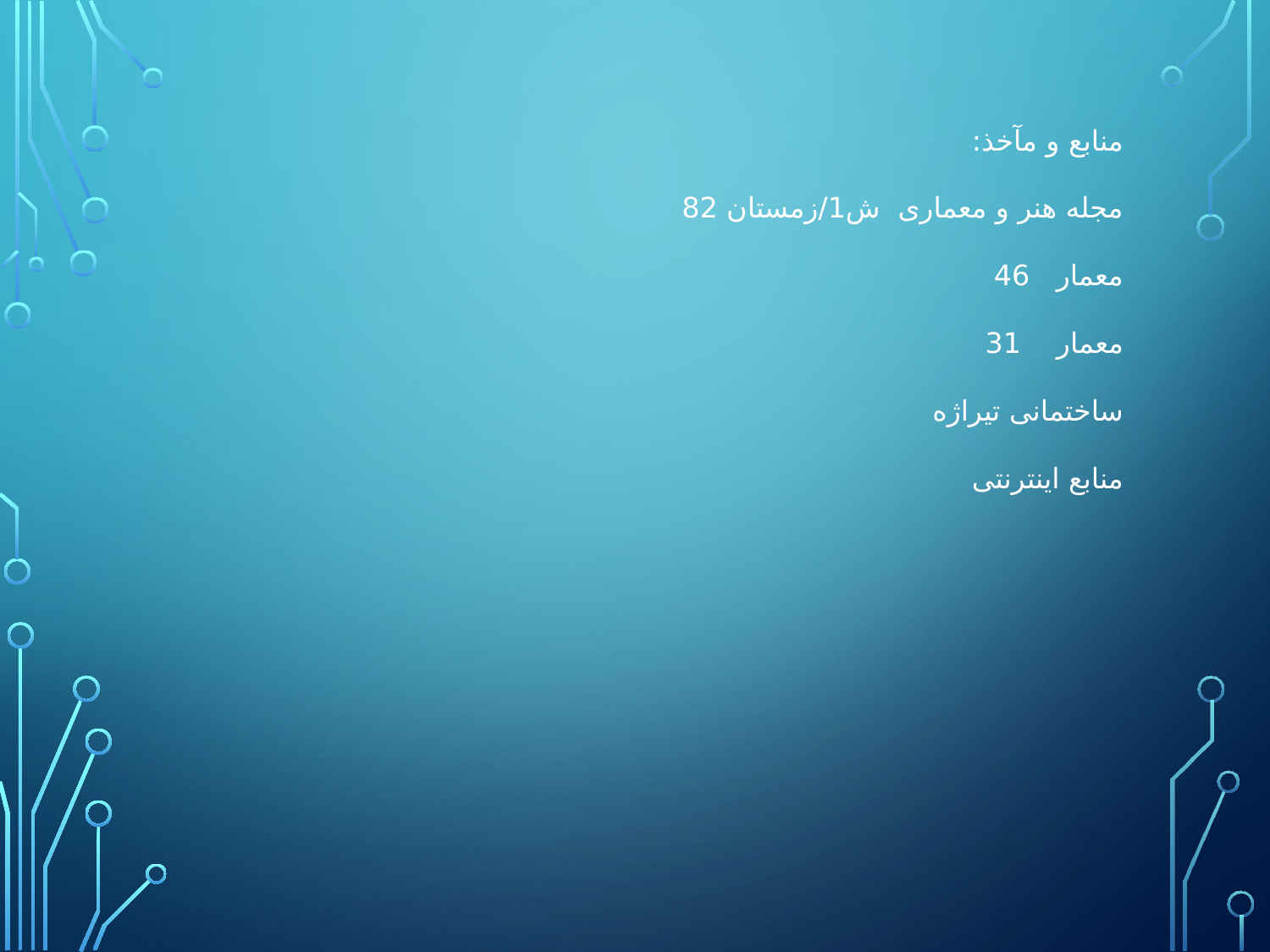

منابع و مآخذ:

مجله هنر و معماری  ش1/زمستان 82

معمار   46

معمار    31

ساختمانی تیراژه

منابع اینترنتی